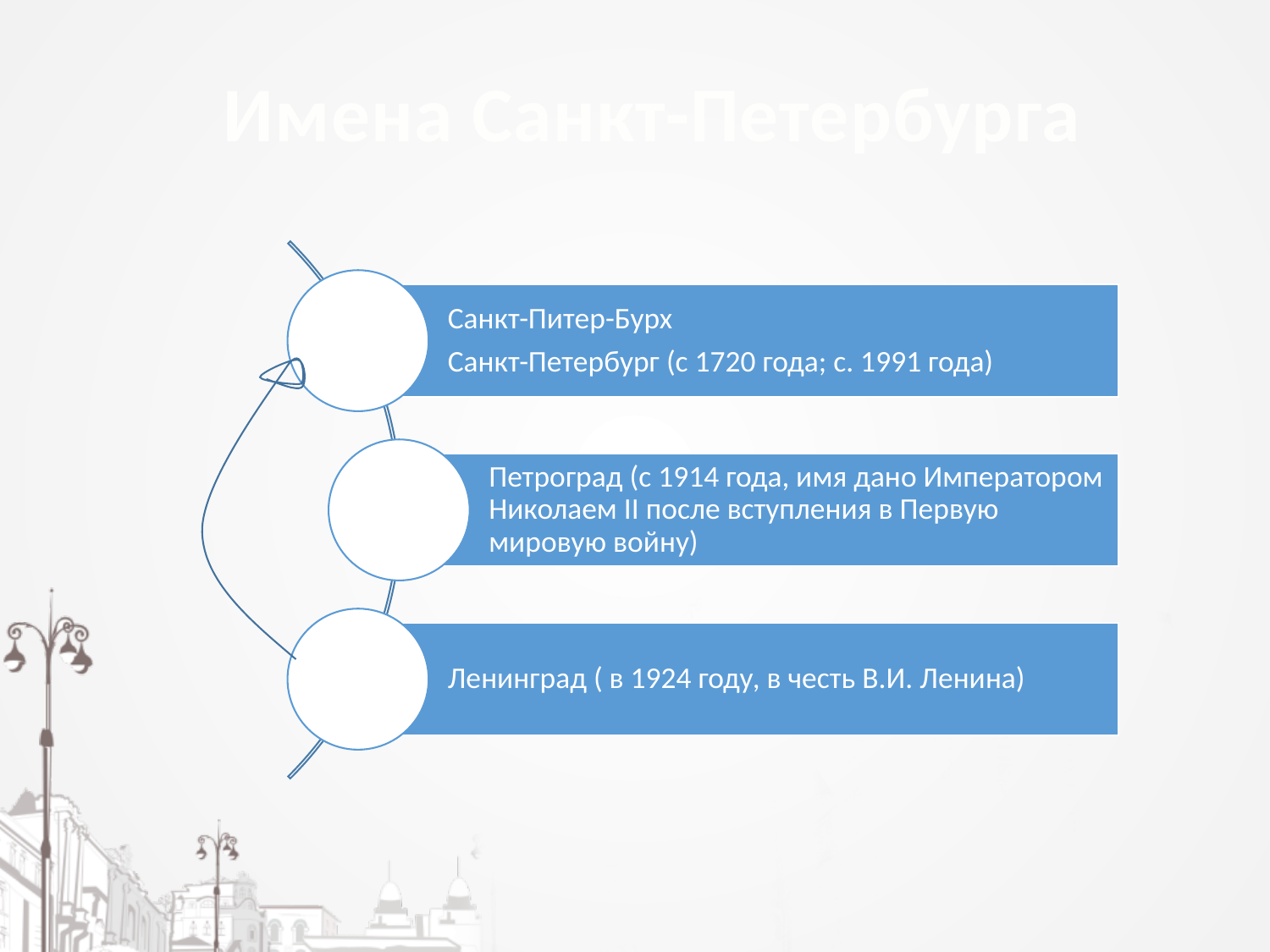

Имена Санкт-Петербурга
Санкт-Питер-Бурх
Санкт-Петербург (с 1720 года; с. 1991 года)
Петроград (с 1914 года, имя дано Императором Николаем II после вступления в Первую мировую войну)
Ленинград ( в 1924 году, в честь В.И. Ленина)